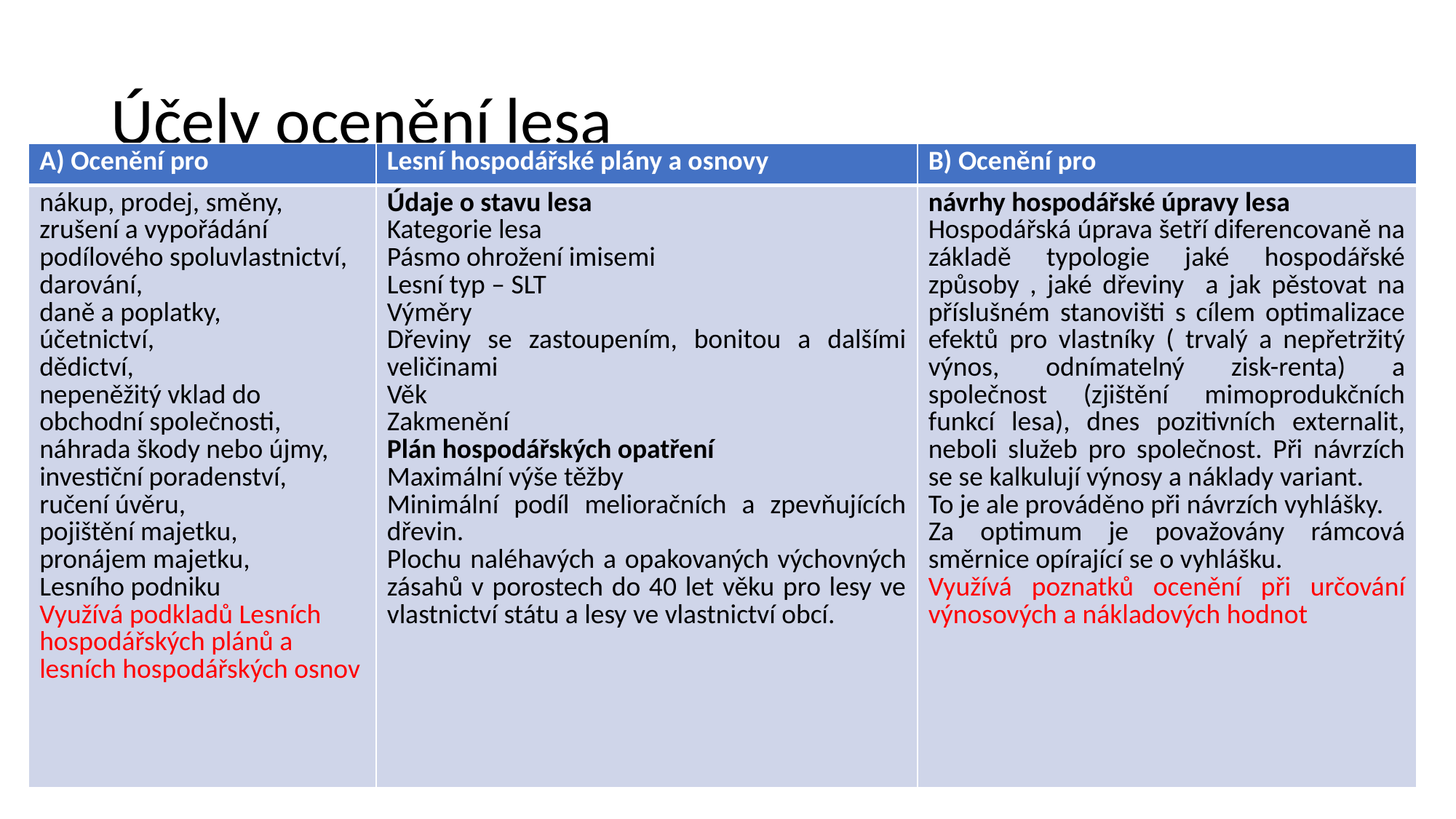

# Účely ocenění lesa
| A) Ocenění pro | Lesní hospodářské plány a osnovy | B) Ocenění pro |
| --- | --- | --- |
| nákup, prodej, směny, zrušení a vypořádání podílového spoluvlastnictví, darování, daně a poplatky, účetnictví, dědictví, nepeněžitý vklad do obchodní společnosti, náhrada škody nebo újmy, investiční poradenství, ručení úvěru, pojištění majetku, pronájem majetku, Lesního podniku Využívá podkladů Lesních hospodářských plánů a lesních hospodářských osnov | Údaje o stavu lesa Kategorie lesa Pásmo ohrožení imisemi Lesní typ – SLT Výměry Dřeviny se zastoupením, bonitou a dalšími veličinami Věk Zakmenění Plán hospodářských opatření Maximální výše těžby Minimální podíl melioračních a zpevňujících dřevin. Plochu naléhavých a opakovaných výchovných zásahů v porostech do 40 let věku pro lesy ve vlastnictví státu a lesy ve vlastnictví obcí. | návrhy hospodářské úpravy lesa Hospodářská úprava šetří diferencovaně na základě typologie jaké hospodářské způsoby , jaké dřeviny a jak pěstovat na příslušném stanovišti s cílem optimalizace efektů pro vlastníky ( trvalý a nepřetržitý výnos, odnímatelný zisk-renta) a společnost (zjištění mimoprodukčních funkcí lesa), dnes pozitivních externalit, neboli služeb pro společnost. Při návrzích se se kalkulují výnosy a náklady variant. To je ale prováděno při návrzích vyhlášky. Za optimum je považovány rámcová směrnice opírající se o vyhlášku. Využívá poznatků ocenění při určování výnosových a nákladových hodnot |